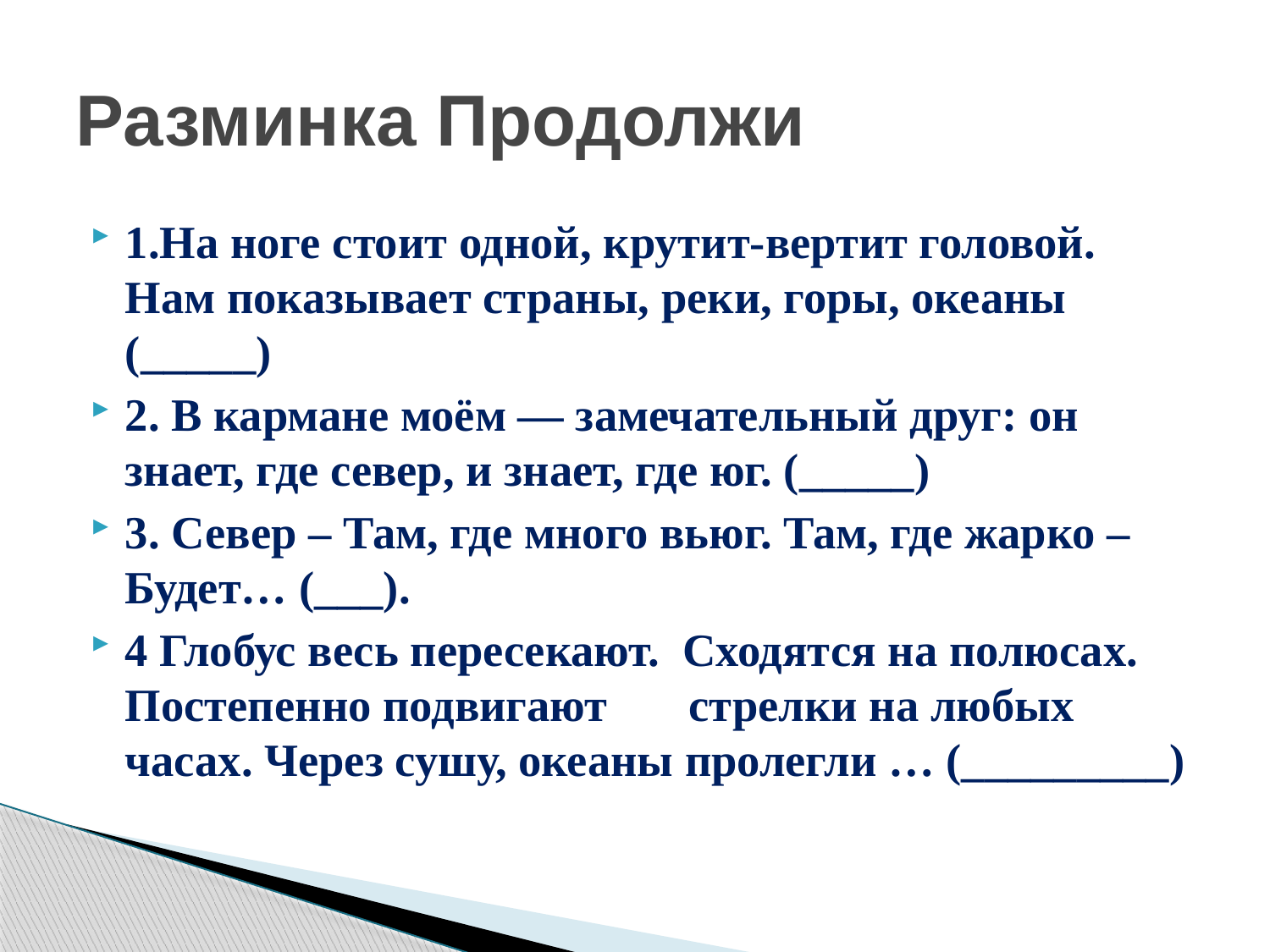

# Разминка Продолжи
1.На ноге стоит одной, крутит-вертит головой. Нам показывает страны, реки, горы, океаны (_____)
2. В кармане моём — замечательный друг: он знает, где север, и знает, где юг. (_____)
3. Север – Там, где много вьюг. Там, где жарко – Будет… (___).
4 Глобус весь пересекают.  Сходятся на полюсах. Постепенно подвигают       стрелки на любых часах. Через сушу, океаны пролегли … (_________)